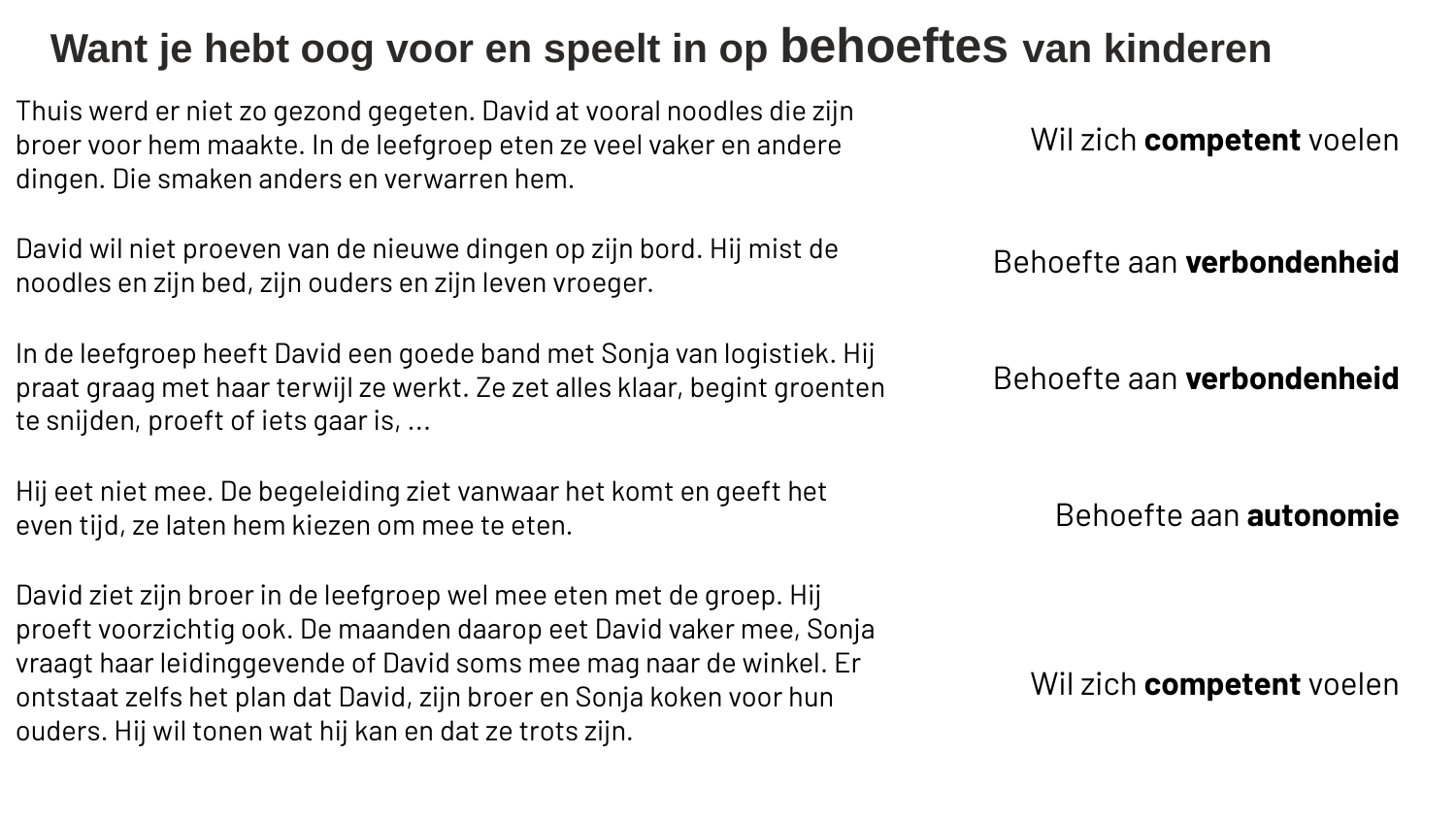

Want je hebt oog voor en speelt in op behoeftes van kinderen
Thuis werd er niet zo gezond gegeten. David at vooral noodles die zijn broer voor hem maakte. In de leefgroep eten ze veel vaker en andere dingen. Die smaken anders en verwarren hem.
David wil niet proeven van de nieuwe dingen op zijn bord. Hij mist de noodles en zijn bed, zijn ouders en zijn leven vroeger.
In de leefgroep heeft David een goede band met Sonja van logistiek. Hij praat graag met haar terwijl ze werkt. Ze zet alles klaar, begint groenten te snijden, proeft of iets gaar is, ...
Hij eet niet mee. De begeleiding ziet vanwaar het komt en geeft het even tijd, ze laten hem kiezen om mee te eten.
David ziet zijn broer in de leefgroep wel mee eten met de groep. Hij proeft voorzichtig ook. De maanden daarop eet David vaker mee, Sonja vraagt haar leidinggevende of David soms mee mag naar de winkel. Er ontstaat zelfs het plan dat David, zijn broer en Sonja koken voor hun ouders. Hij wil tonen wat hij kan en dat ze trots zijn.
Wil zich competent voelen
Behoefte aan verbondenheid
Behoefte aan verbondenheid
30/09/2025
Behoefte aan autonomie
Wil zich competent voelen